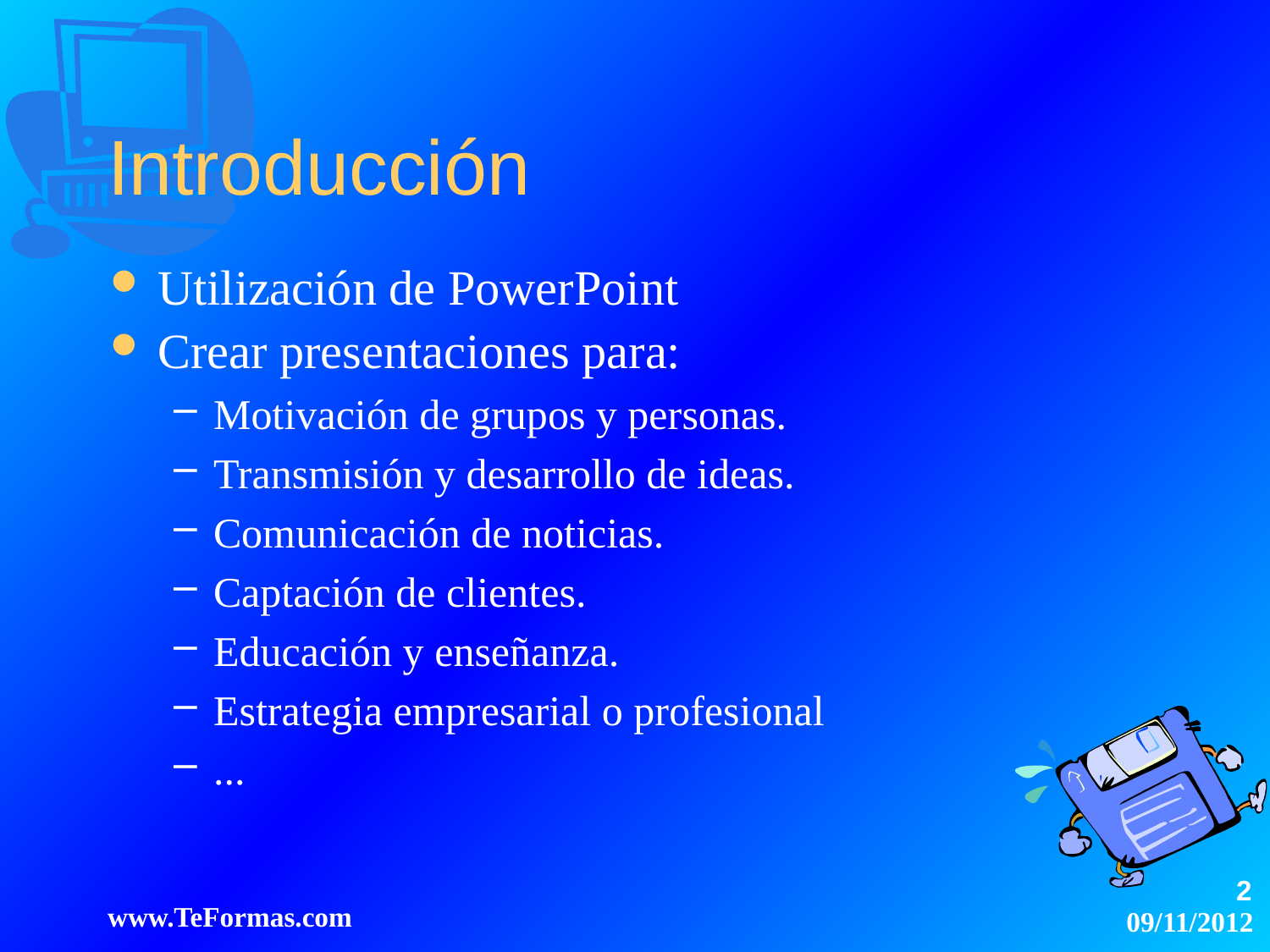

# Introducción
Utilización de PowerPoint
Crear presentaciones para:
Motivación de grupos y personas.
Transmisión y desarrollo de ideas.
Comunicación de noticias.
Captación de clientes.
Educación y enseñanza.
Estrategia empresarial o profesional
...
2
www.TeFormas.com
09/11/2012